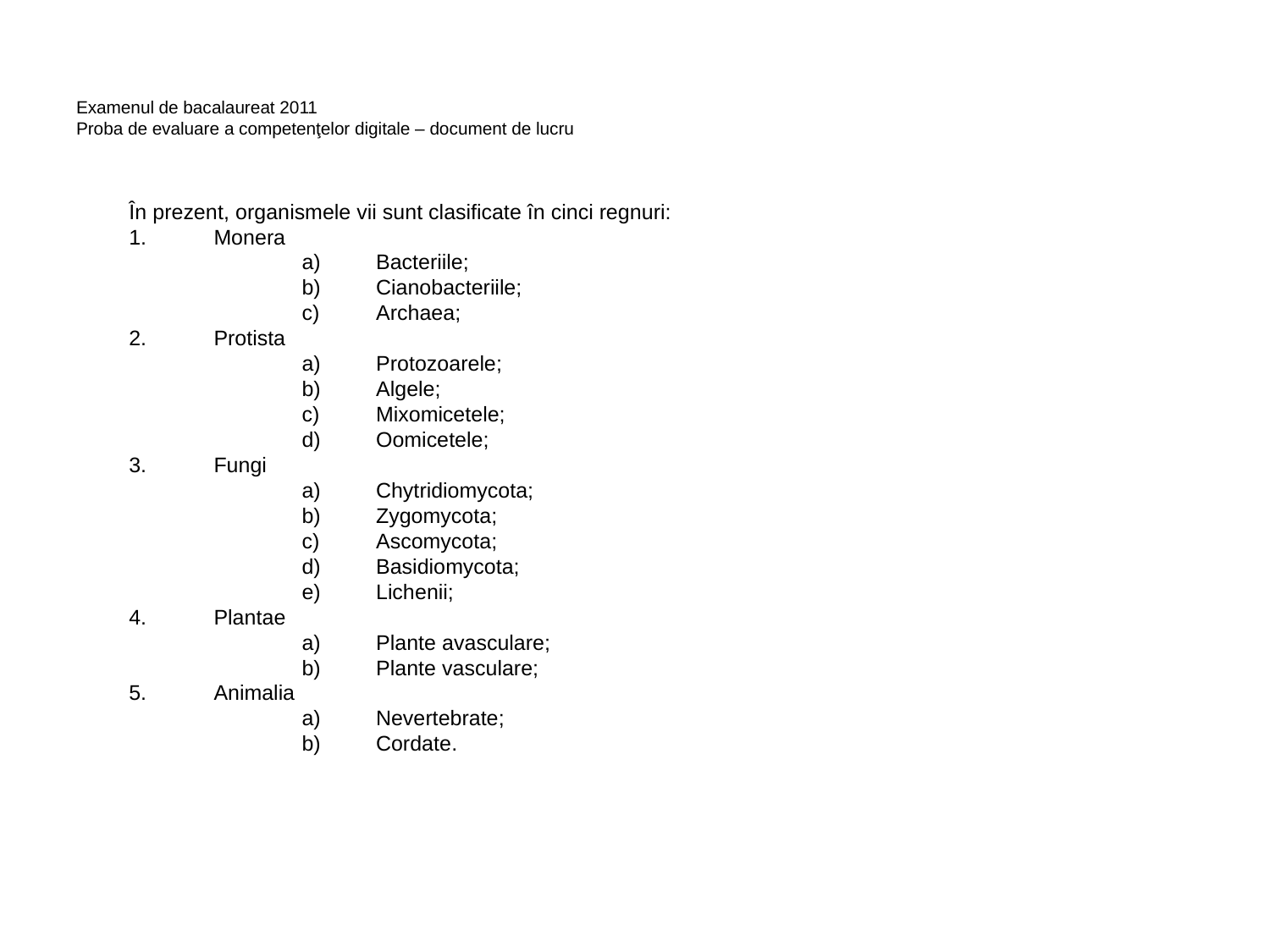

# Examenul de bacalaureat 2011 Proba de evaluare a competenţelor digitale – document de lucru
În prezent, organismele vii sunt clasificate în cinci regnuri:
Monera
Bacteriile;
Cianobacteriile;
Archaea;
Protista
Protozoarele;
Algele;
Mixomicetele;
Oomicetele;
Fungi
Chytridiomycota;
Zygomycota;
Ascomycota;
Basidiomycota;
Lichenii;
Plantae
Plante avasculare;
Plante vasculare;
Animalia
Nevertebrate;
Cordate.